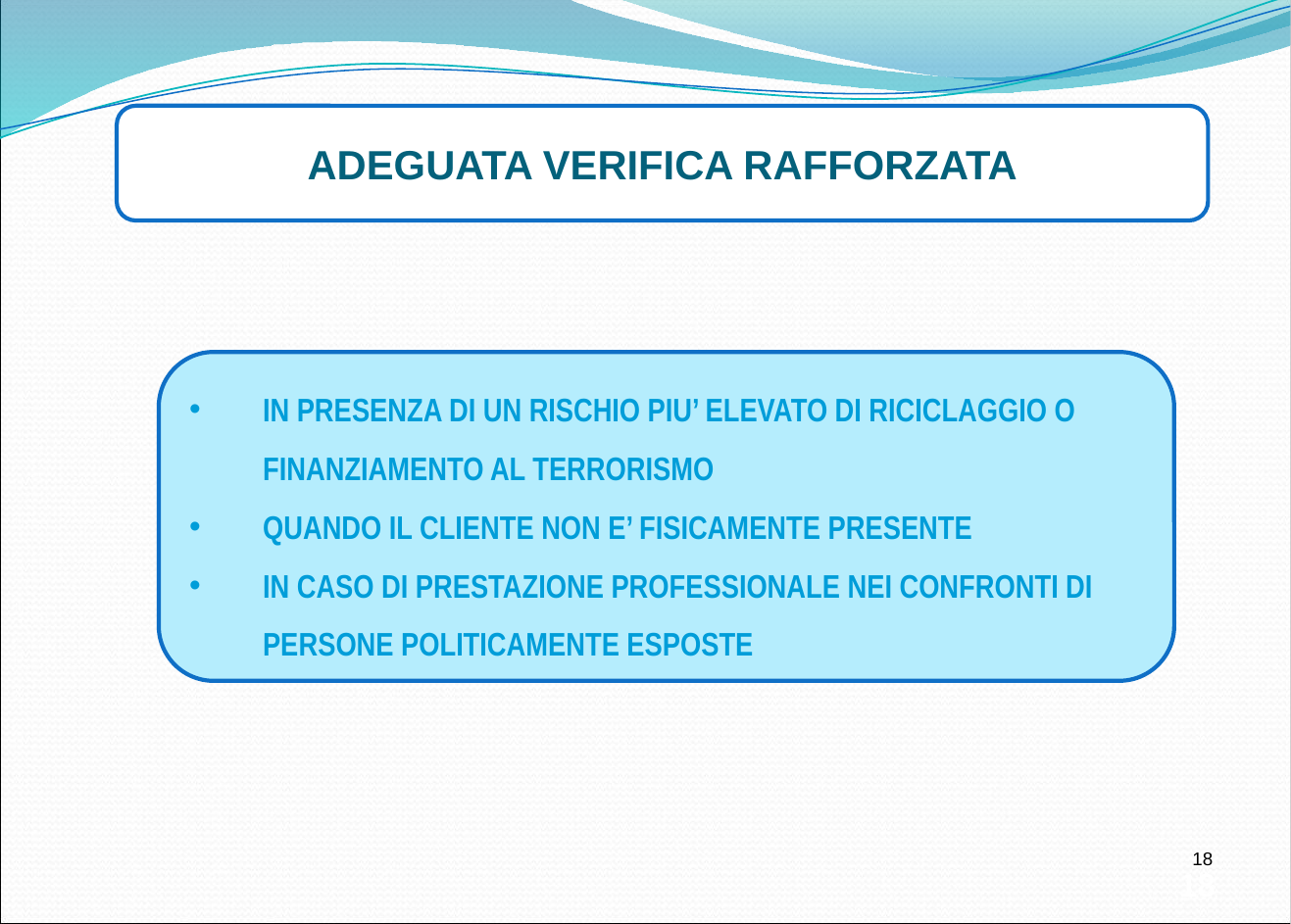

ADEGUATA VERIFICA RAFFORZATA
IN PRESENZA DI UN RISCHIO PIU’ ELEVATO DI RICICLAGGIO O FINANZIAMENTO AL TERRORISMO
QUANDO IL CLIENTE NON E’ FISICAMENTE PRESENTE
IN CASO DI PRESTAZIONE PROFESSIONALE NEI CONFRONTI DI PERSONE POLITICAMENTE ESPOSTE
18
18